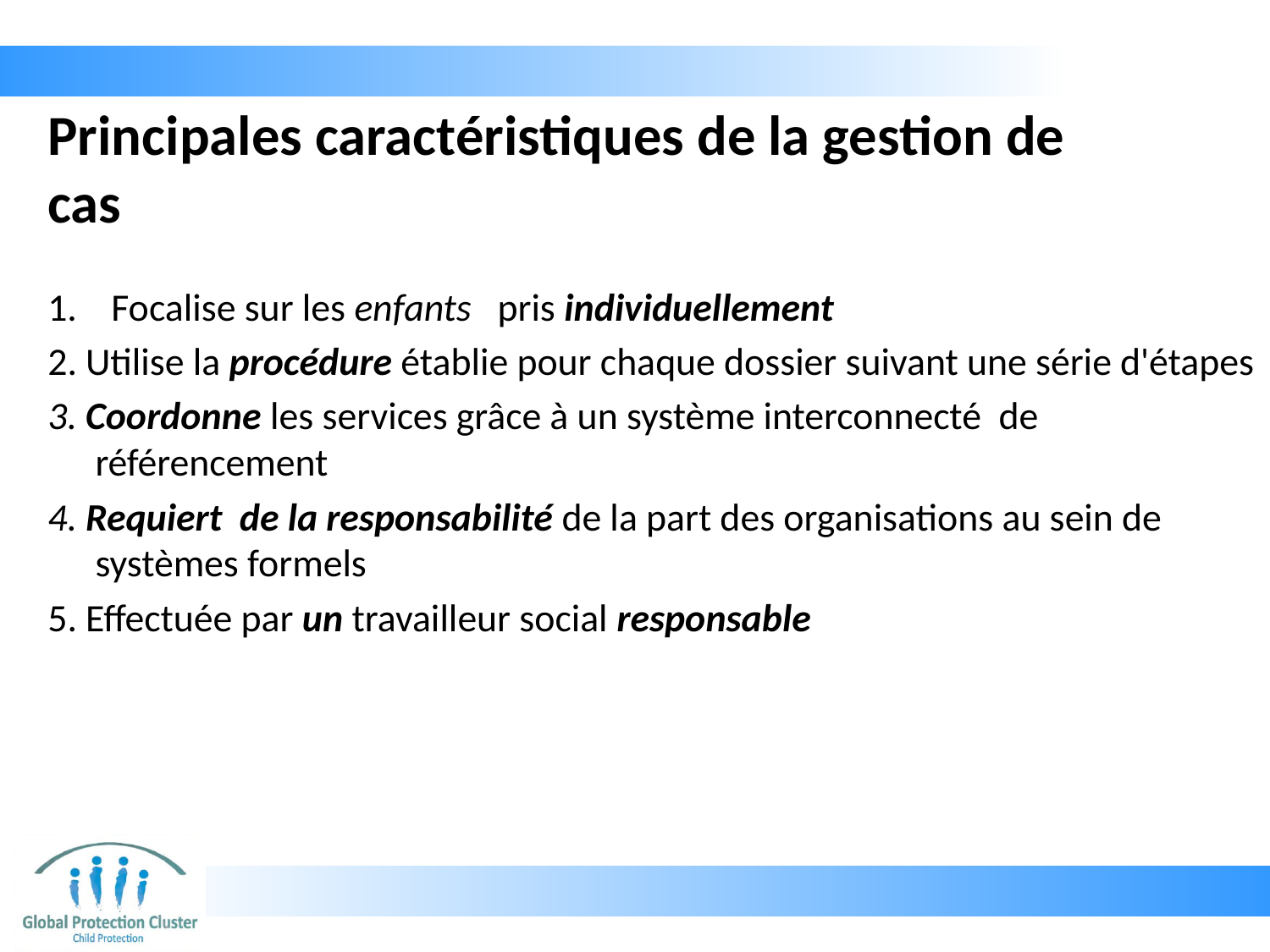

# Principales caractéristiques de la gestion de cas
Focalise sur les enfants   pris individuellement
2. Utilise la procédure établie pour chaque dossier suivant une série d'étapes
3. Coordonne les services grâce à un système interconnecté  de référencement
4. Requiert  de la responsabilité de la part des organisations au sein de systèmes formels
5. Effectuée par un travailleur social responsable